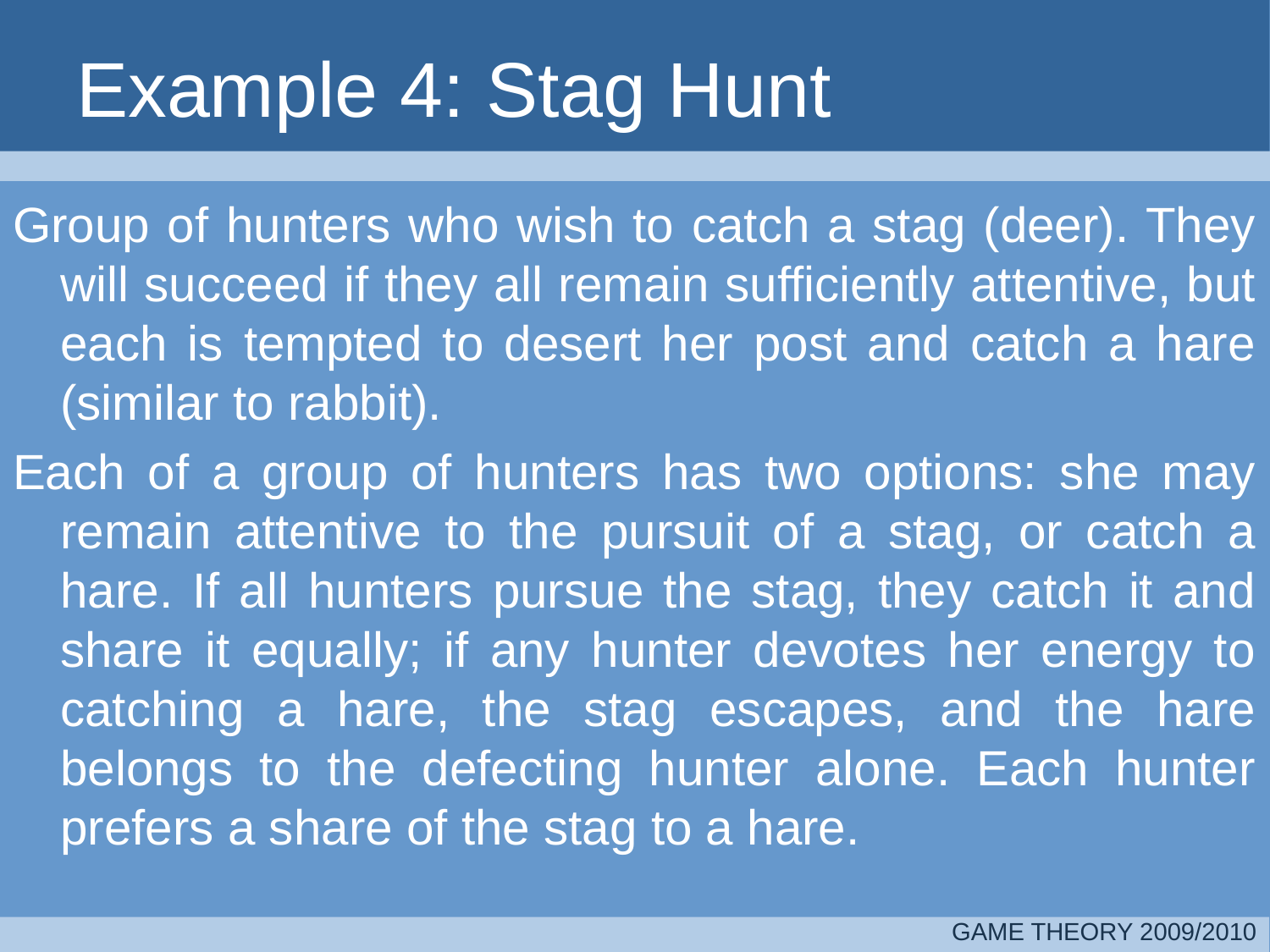

# Example 4: Stag Hunt
Group of hunters who wish to catch a stag (deer). They will succeed if they all remain sufficiently attentive, but each is tempted to desert her post and catch a hare (similar to rabbit).
Each of a group of hunters has two options: she may remain attentive to the pursuit of a stag, or catch a hare. If all hunters pursue the stag, they catch it and share it equally; if any hunter devotes her energy to catching a hare, the stag escapes, and the hare belongs to the defecting hunter alone. Each hunter prefers a share of the stag to a hare.

GAME THEORY 2009/2010